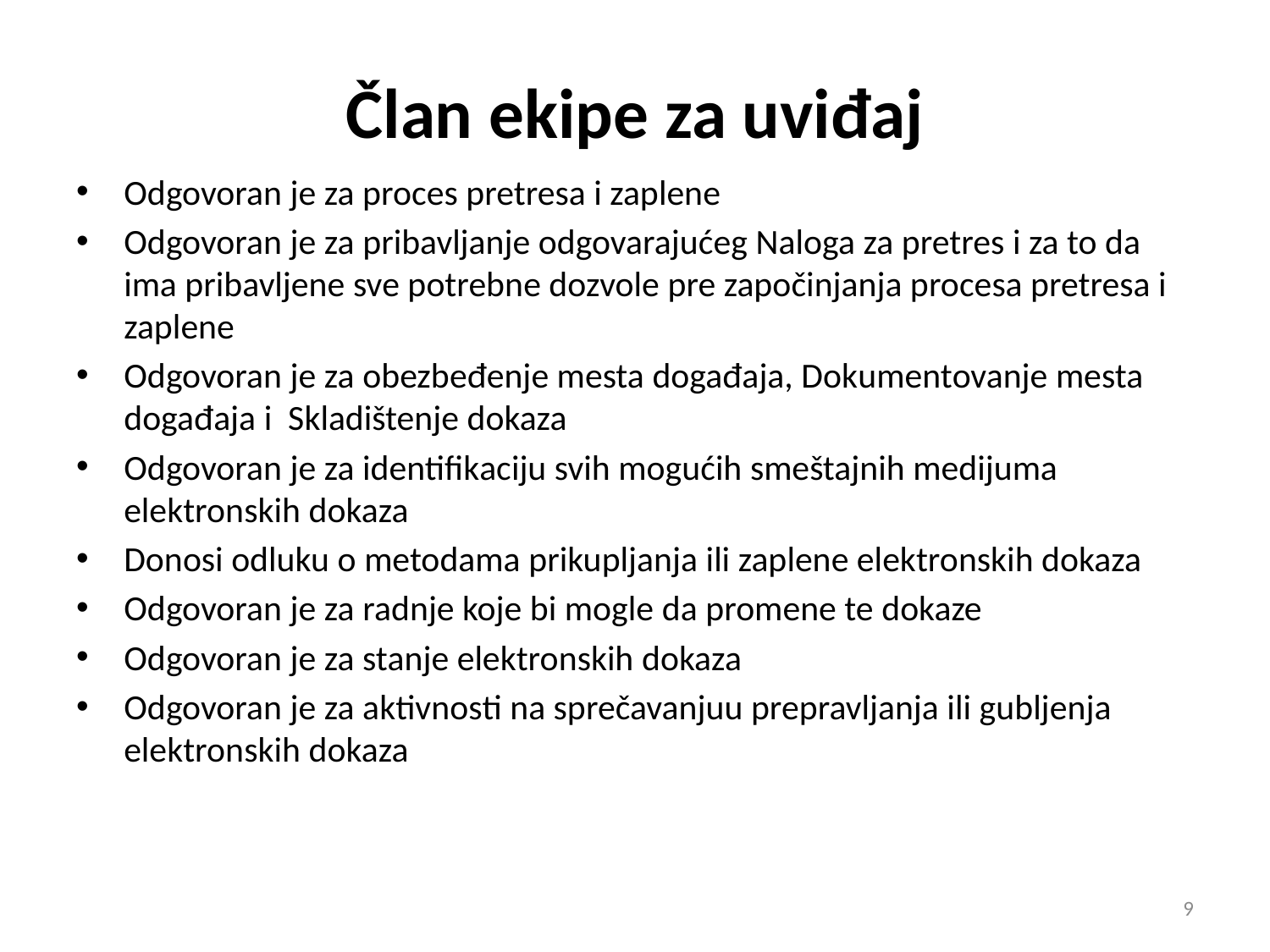

# Član ekipe za uviđaj
Odgovoran je za proces pretresa i zaplene
Odgovoran je za pribavljanje odgovarajućeg Naloga za pretres i za to da ima pribavljene sve potrebne dozvole pre započinjanja procesa pretresa i zaplene
Odgovoran je za obezbeđenje mesta događaja, Dokumentovanje mesta događaja i  Skladištenje dokaza
Odgovoran je za identifikaciju svih mogućih smeštajnih medijuma elektronskih dokaza
Donosi odluku o metodama prikupljanja ili zaplene elektronskih dokaza
Odgovoran je za radnje koje bi mogle da promene te dokaze
Odgovoran je za stanje elektronskih dokaza
Odgovoran je za aktivnosti na sprečavanjuu prepravljanja ili gubljenja elektronskih dokaza

9